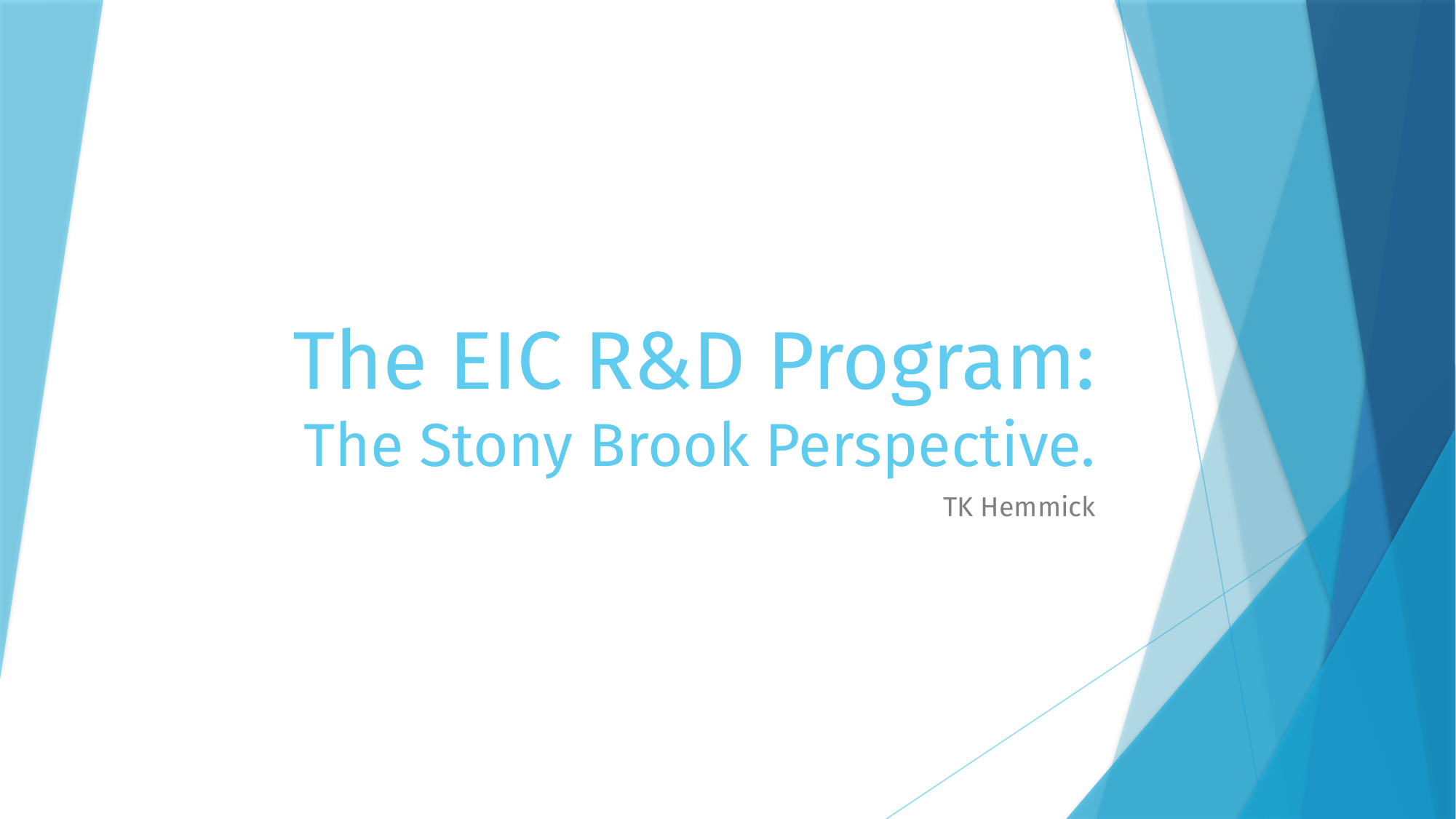

# The EIC R&D Program: The Stony Brook Perspective.
TK Hemmick